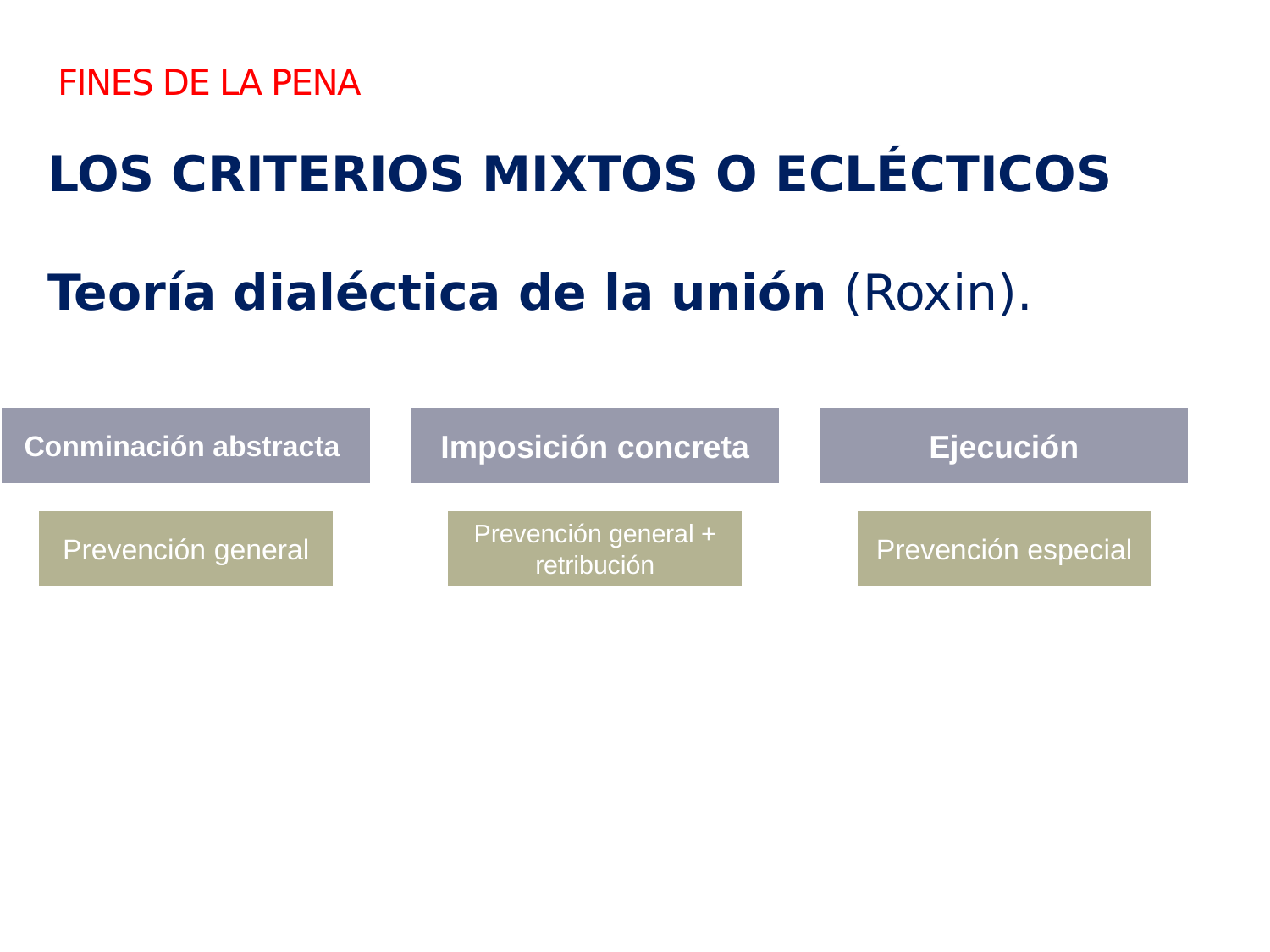

# FINES DE LA pena
LOS CRITERIOS MIXTOS O ECLÉCTICOS

Teoría dialéctica de la unión (Roxin).
Conminación abstracta
Prevención general
Imposición concreta
Prevención general + retribución
Ejecución
Prevención especial
34
Sebastian Valenzuela A. /El Salvador /Marzo 2013